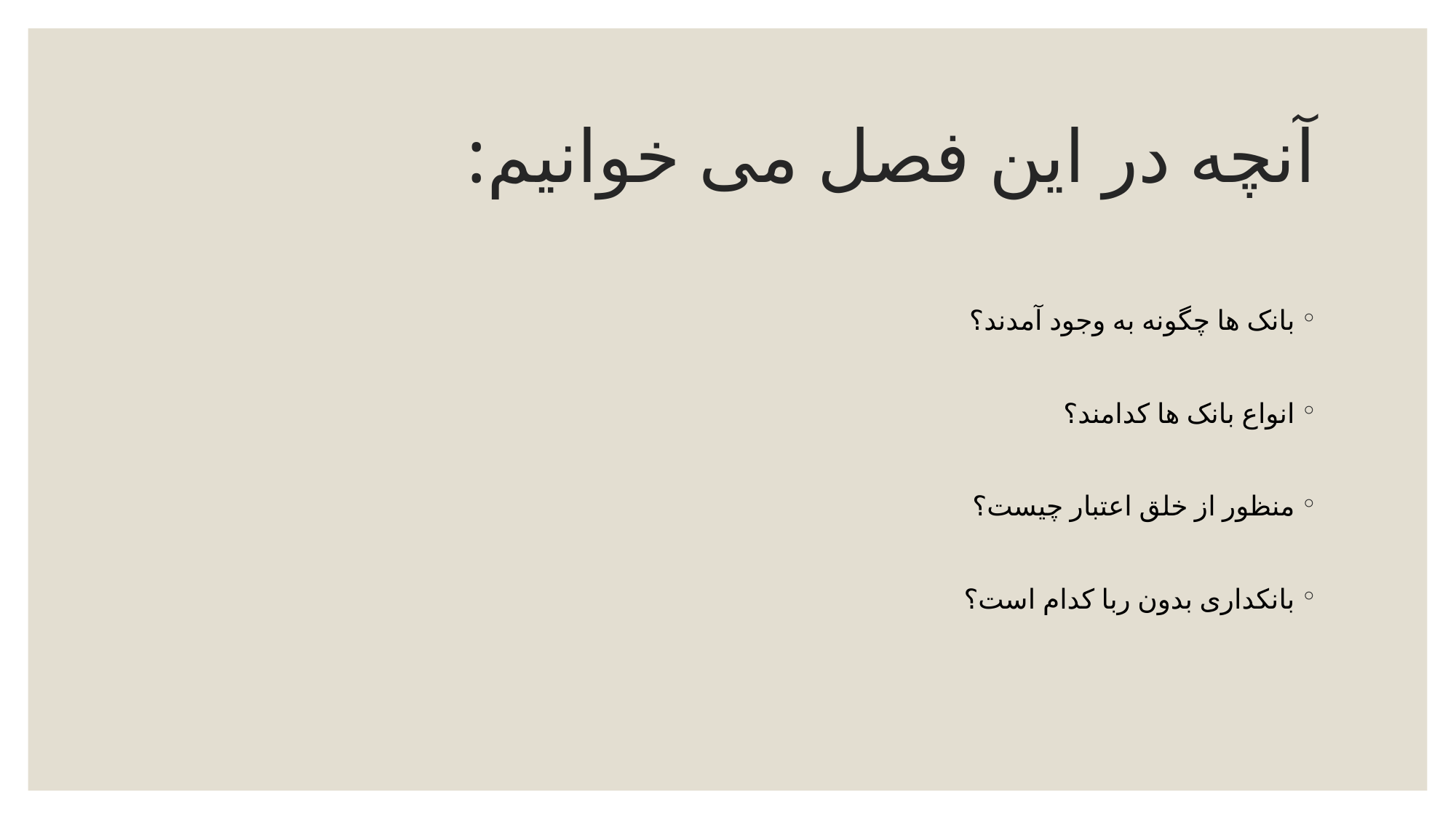

# آنچه در این فصل می خوانیم:

بانک ها چگونه به وجود آمدند؟

انواع بانک ها کدامند؟

منظور از خلق اعتبار چیست؟

بانکداری بدون ربا کدام است؟